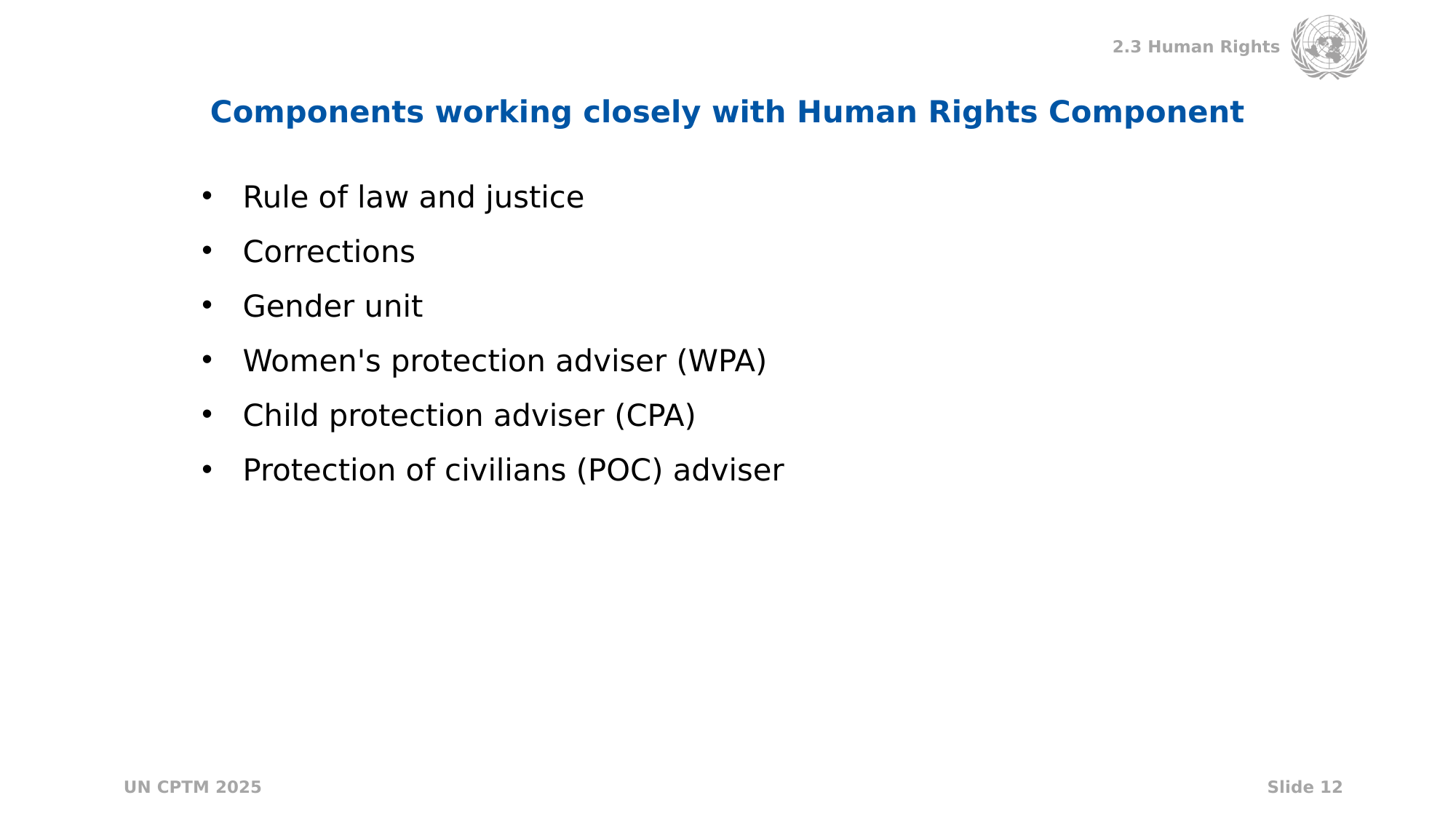

Components working closely with Human Rights Component
Rule of law and justice
Corrections
Gender unit
Women's protection adviser (WPA)
Child protection adviser (CPA)
Protection of civilians (POC) adviser